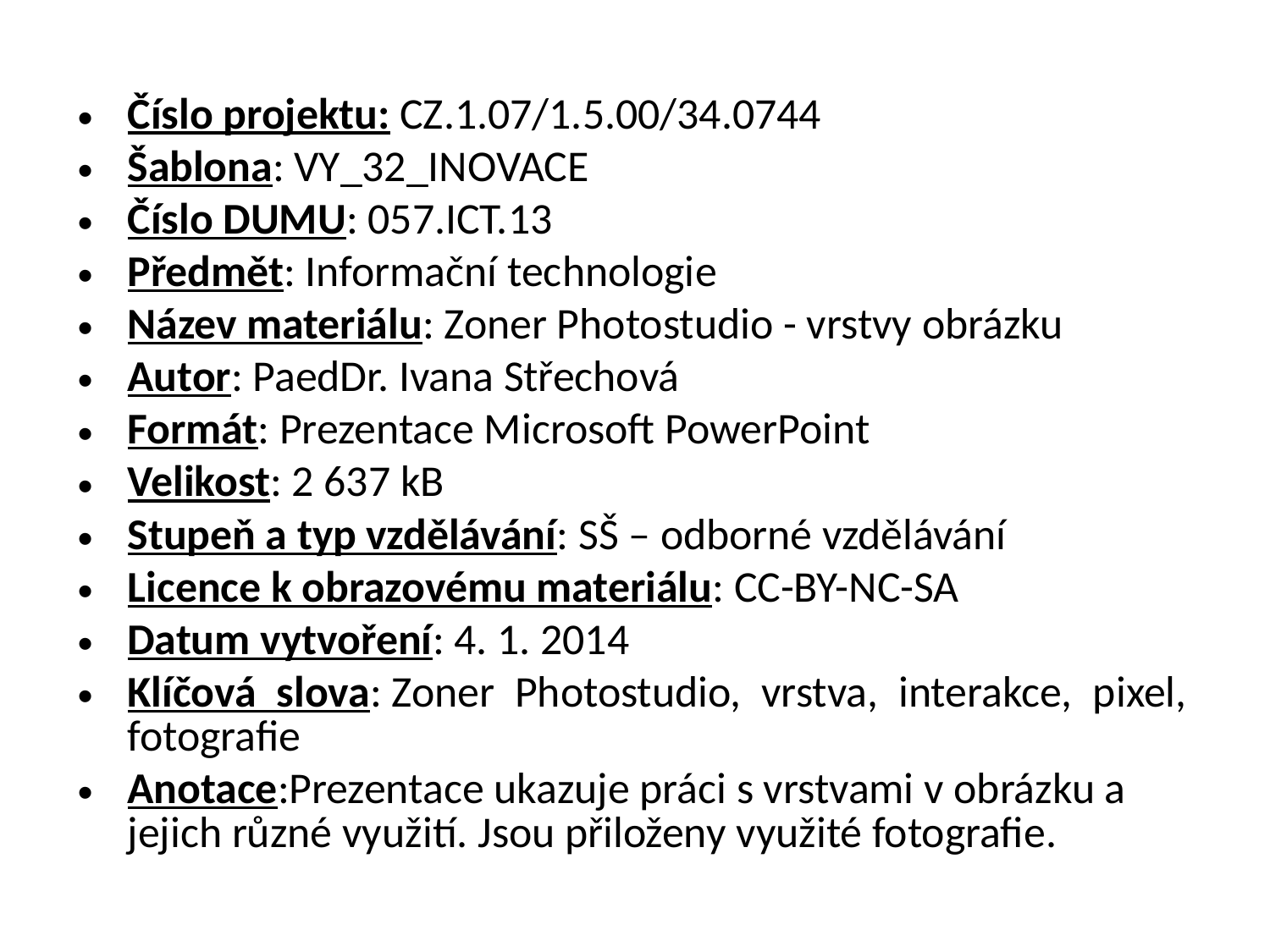

Číslo projektu: CZ.1.07/1.5.00/34.0744
Šablona: VY_32_INOVACE
Číslo DUMU: 057.ICT.13
Předmět: Informační technologie
Název materiálu: Zoner Photostudio - vrstvy obrázku
Autor: PaedDr. Ivana Střechová
Formát: Prezentace Microsoft PowerPoint
Velikost: 2 637 kB
Stupeň a typ vzdělávání: SŠ – odborné vzdělávání
Licence k obrazovému materiálu: CC-BY-NC-SA
Datum vytvoření: 4. 1. 2014
Klíčová slova: Zoner Photostudio, vrstva, interakce, pixel, fotografie
Anotace:Prezentace ukazuje práci s vrstvami v obrázku a jejich různé využití. Jsou přiloženy využité fotografie.